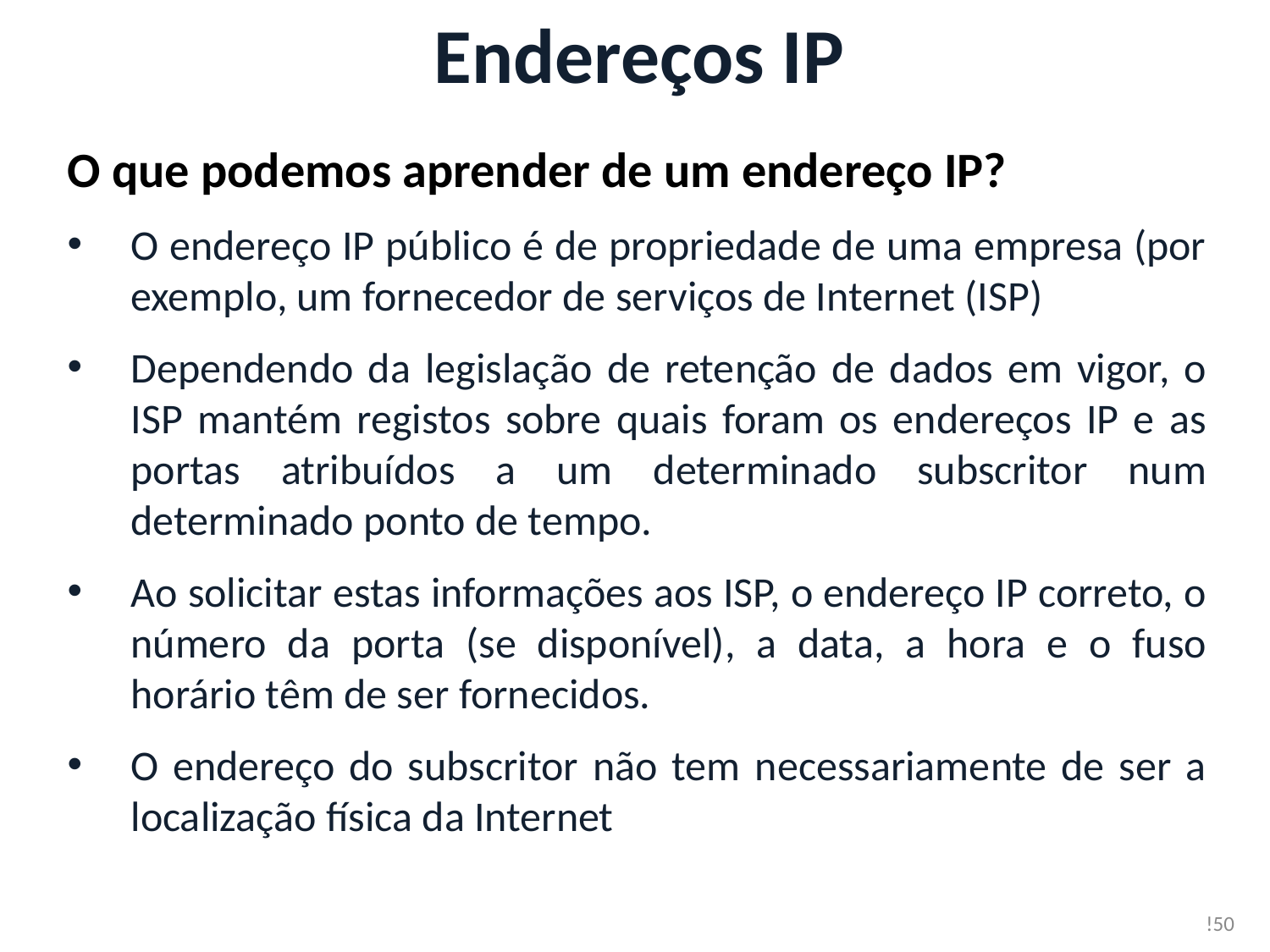

# Endereços IP
O que podemos aprender de um endereço IP?
O endereço IP público é de propriedade de uma empresa (por exemplo, um fornecedor de serviços de Internet (ISP)
Dependendo da legislação de retenção de dados em vigor, o ISP mantém registos sobre quais foram os endereços IP e as portas atribuídos a um determinado subscritor num determinado ponto de tempo.
Ao solicitar estas informações aos ISP, o endereço IP correto, o número da porta (se disponível), a data, a hora e o fuso horário têm de ser fornecidos.
O endereço do subscritor não tem necessariamente de ser a localização física da Internet

!50